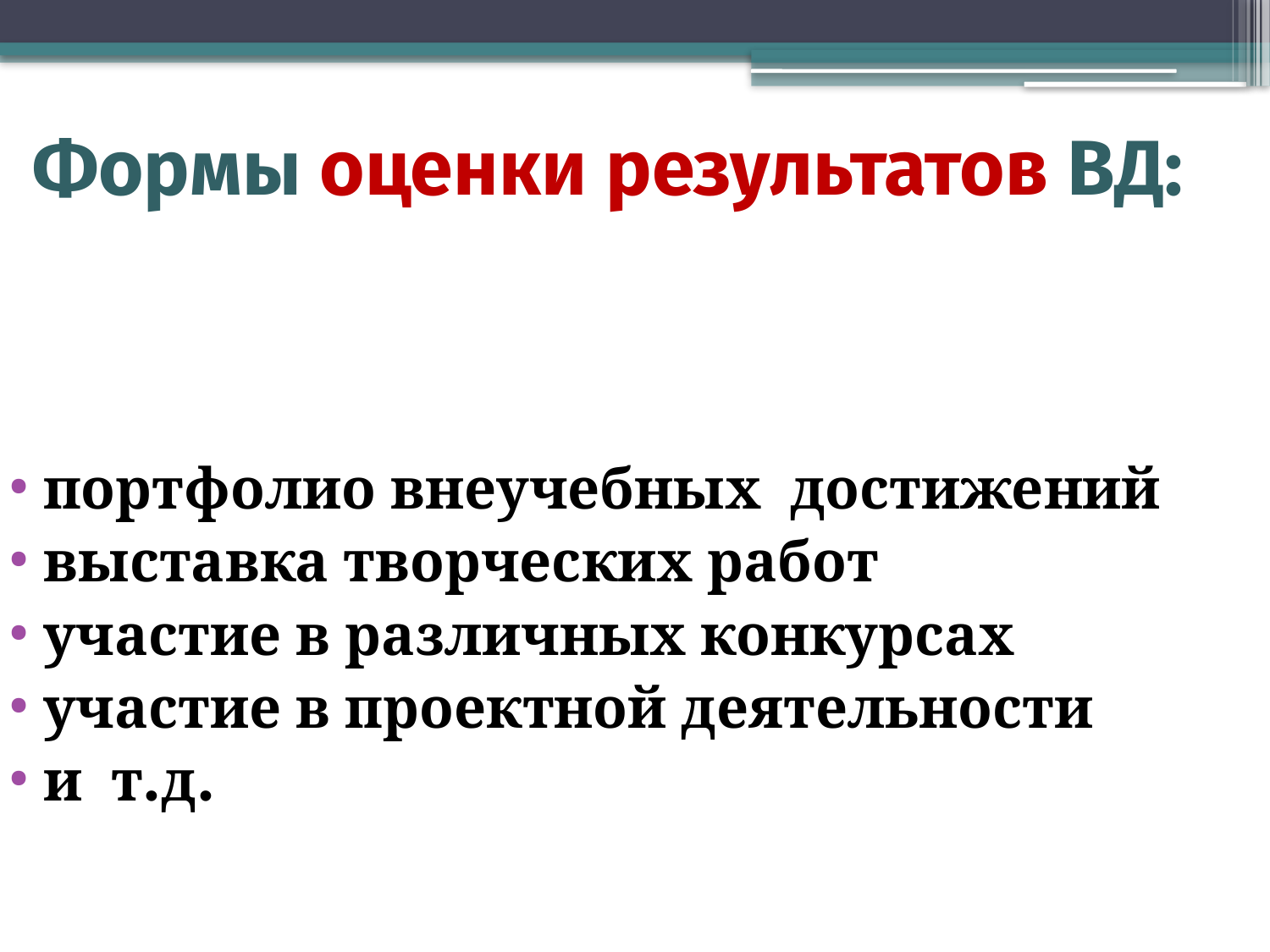

# Формы оценки результатов ВД:
портфолио внеучебных  достижений
выставка творческих работ
участие в различных конкурсах
участие в проектной деятельности
и  т.д.